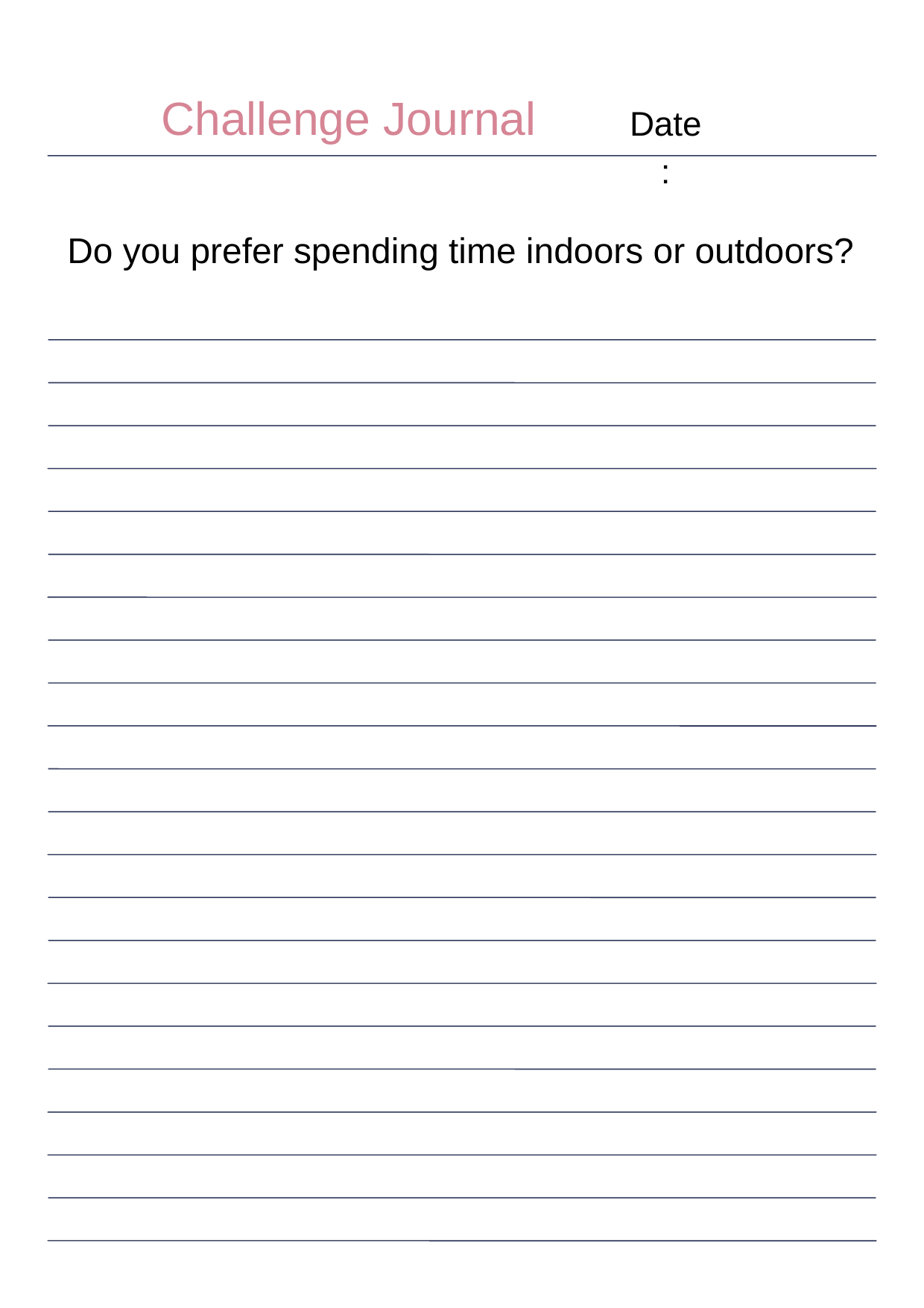

Challenge Journal
Date:

Do you prefer spending time indoors or outdoors?